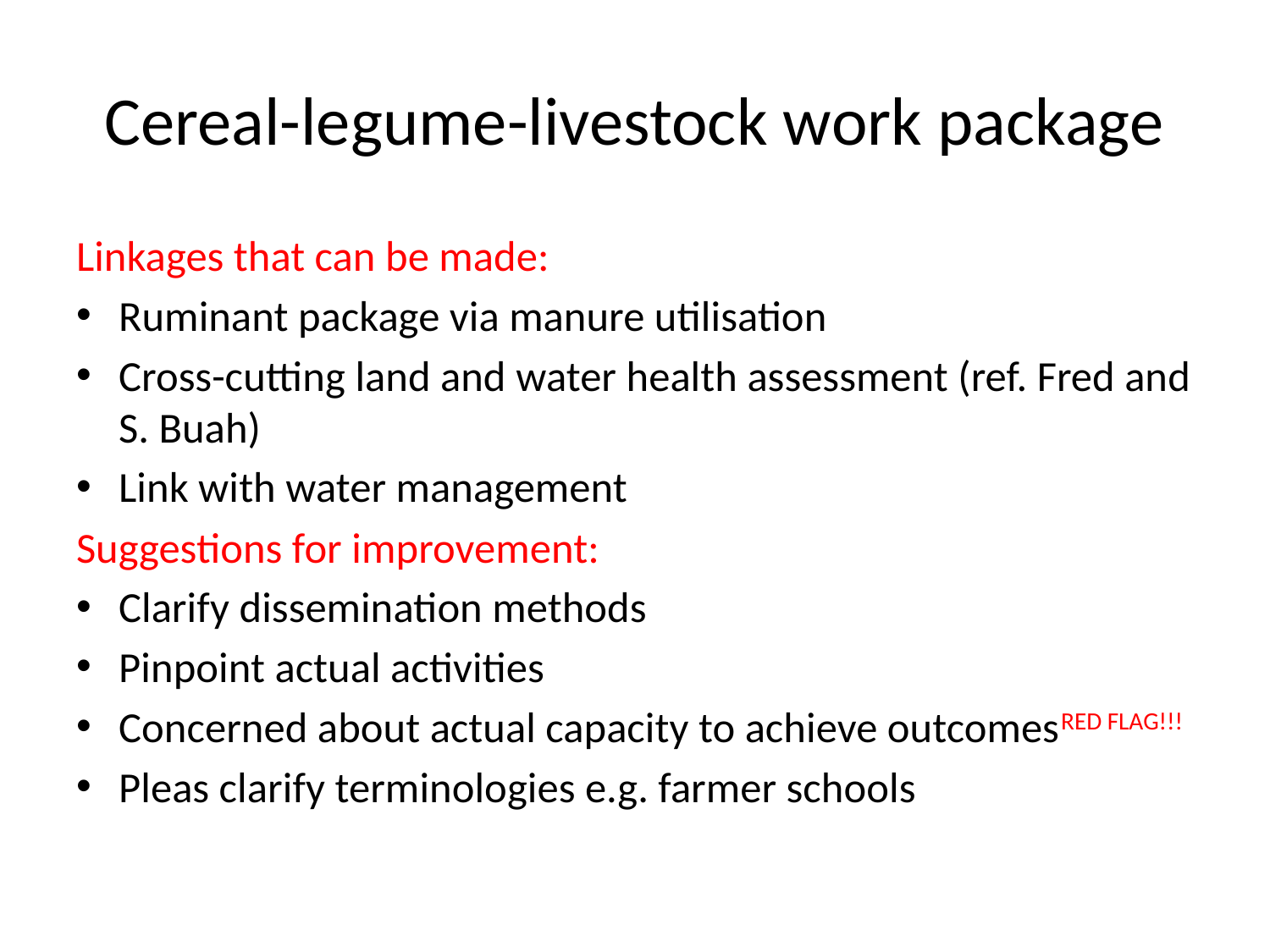

# Cereal-legume-livestock work package
Linkages that can be made:
Ruminant package via manure utilisation
Cross-cutting land and water health assessment (ref. Fred and S. Buah)
Link with water management
Suggestions for improvement:
Clarify dissemination methods
Pinpoint actual activities
Concerned about actual capacity to achieve outcomesRED FLAG!!!
Pleas clarify terminologies e.g. farmer schools